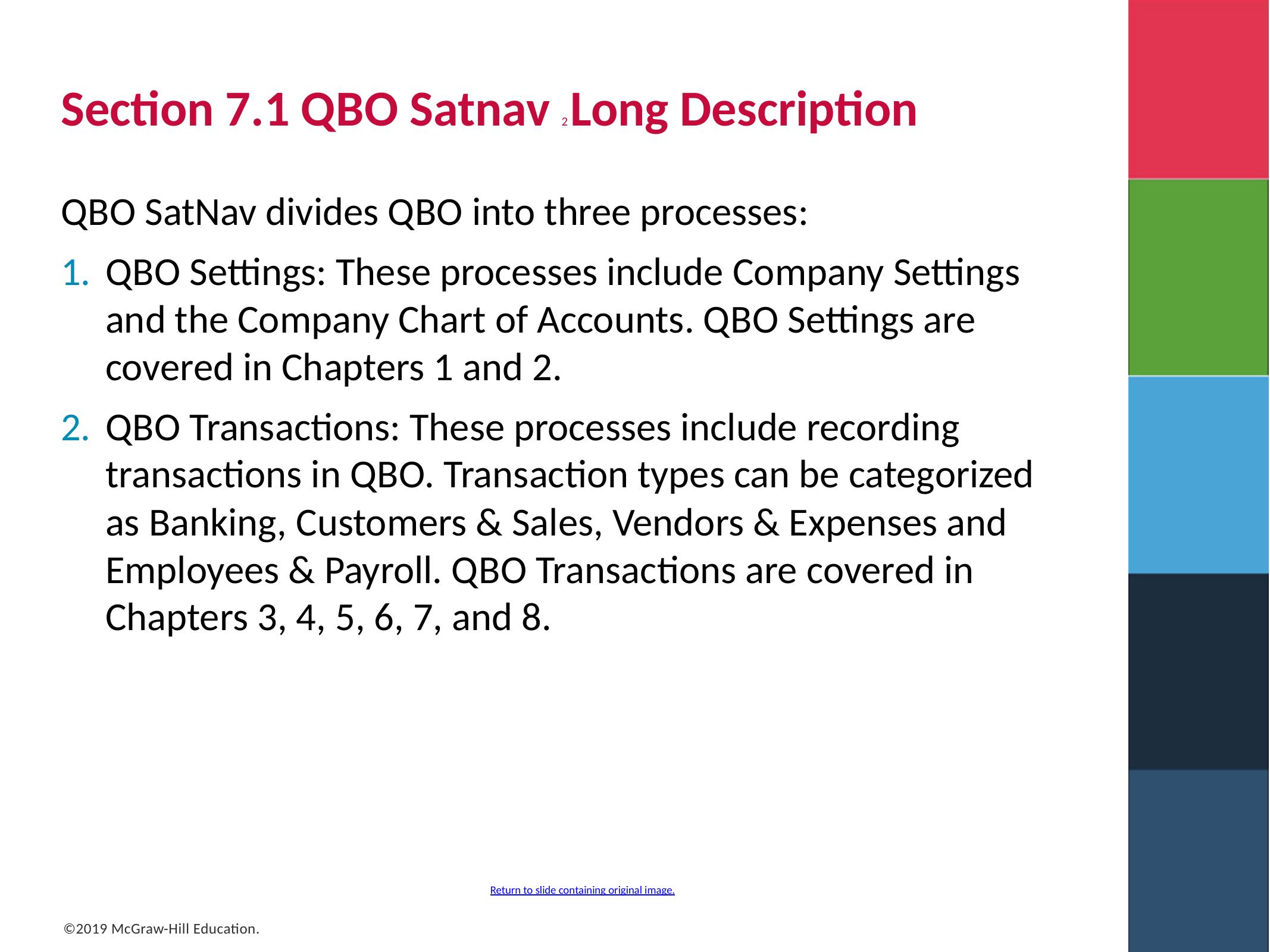

# Section 7.1 Q B O Satnav 2 Long Description
Q B O SatNav divides Q B O into three processes:
Q B O Settings: These processes include Company Settings and the Company Chart of Accounts. Q B O Settings are covered in Chapters 1 and 2.
Q B O Transactions: These processes include recording transactions in Q B O. Transaction types can be categorized as Banking, Customers & Sales, Vendors & Expenses and Employees & Payroll. Q B O Transactions are covered in Chapters 3, 4, 5, 6, 7, and 8.
Return to slide containing original image.